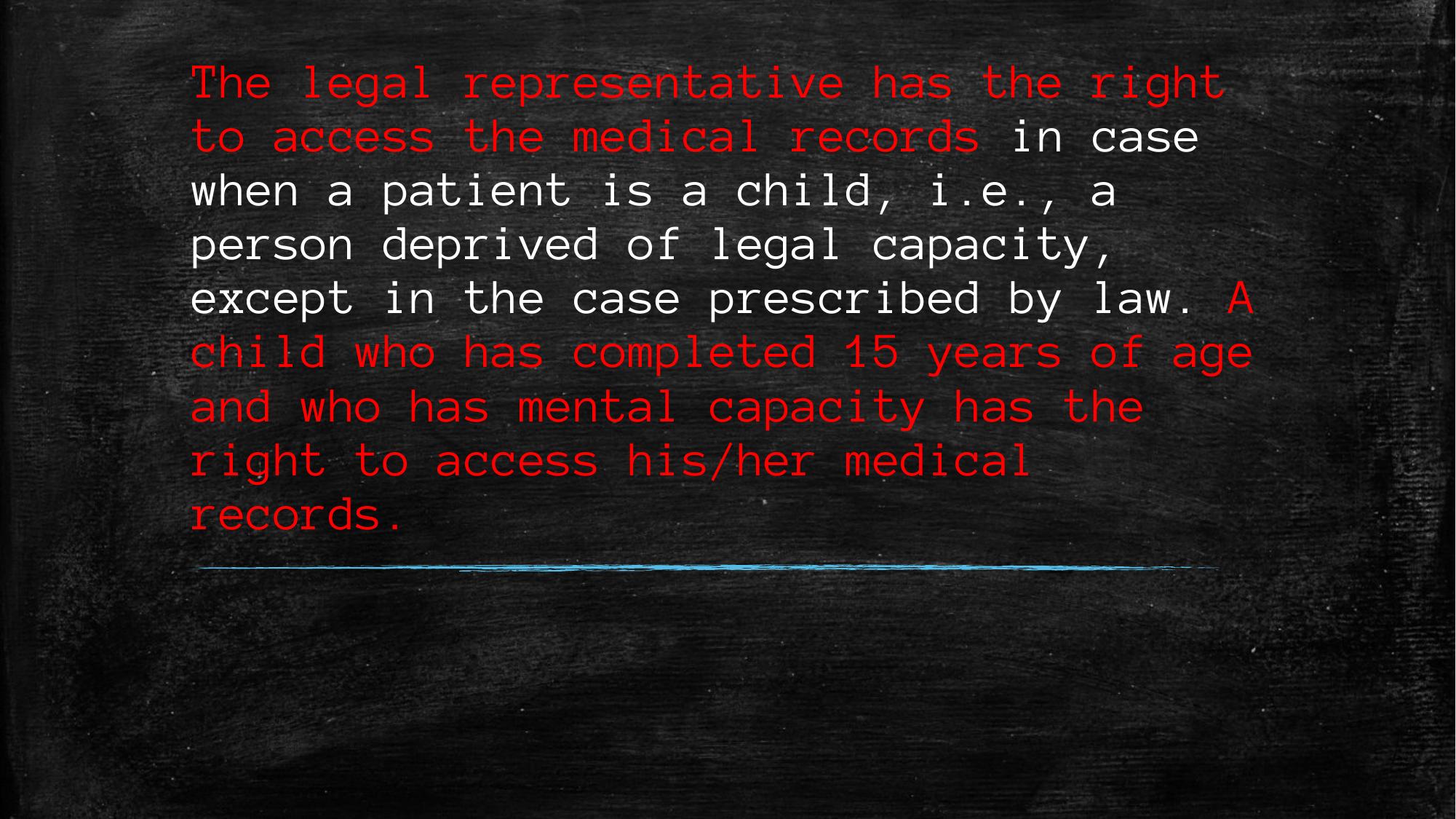

# The legal representative has the right to access the medical records in case when a patient is a child, i.e., a person deprived of legal capacity, except in the case prescribed by law. A child who has completed 15 years of age and who has mental capacity has the right to access his/her medical records.